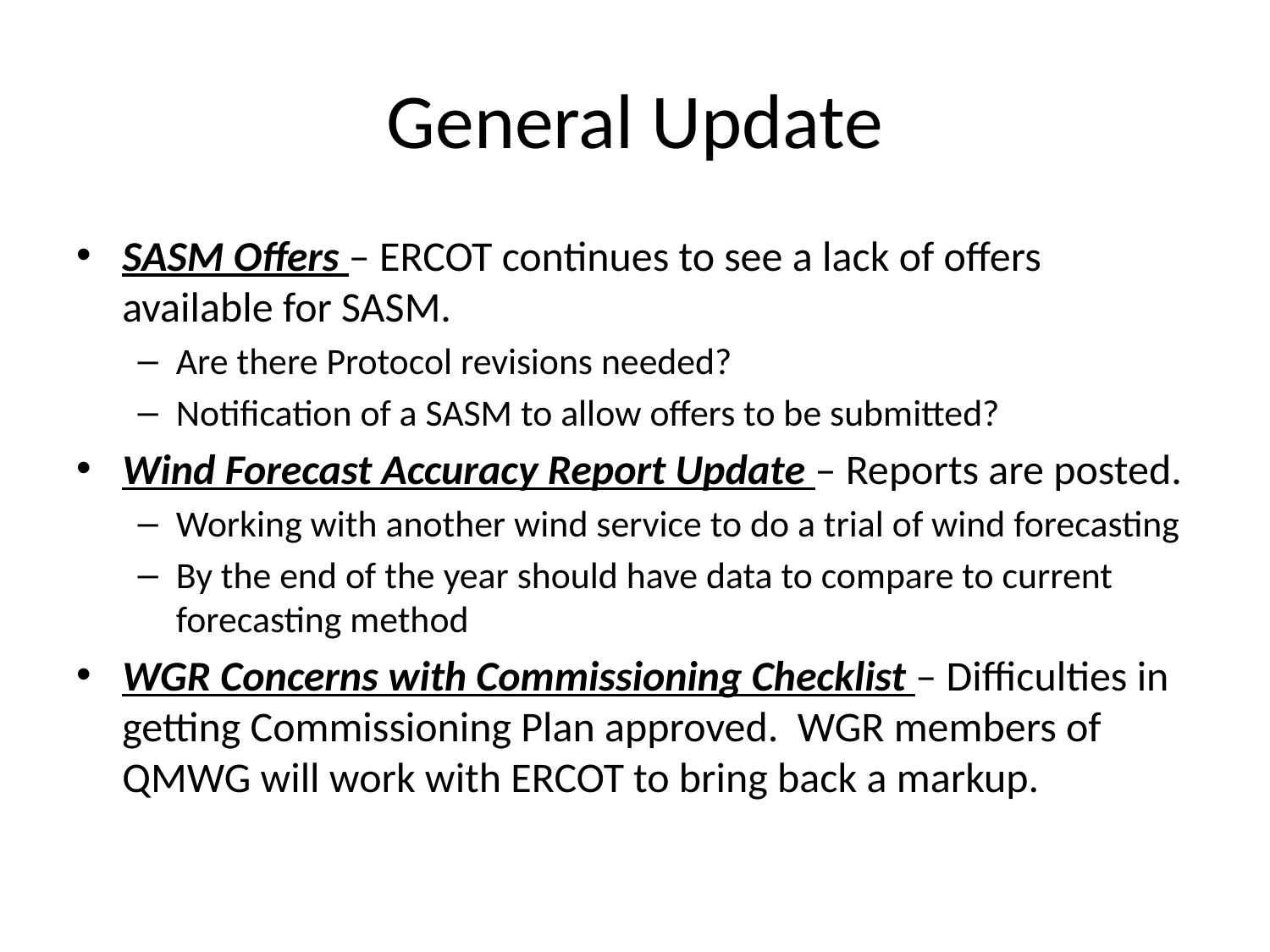

# General Update
SASM Offers – ERCOT continues to see a lack of offers available for SASM.
Are there Protocol revisions needed?
Notification of a SASM to allow offers to be submitted?
Wind Forecast Accuracy Report Update – Reports are posted.
Working with another wind service to do a trial of wind forecasting
By the end of the year should have data to compare to current forecasting method
WGR Concerns with Commissioning Checklist – Difficulties in getting Commissioning Plan approved.  WGR members of QMWG will work with ERCOT to bring back a markup.